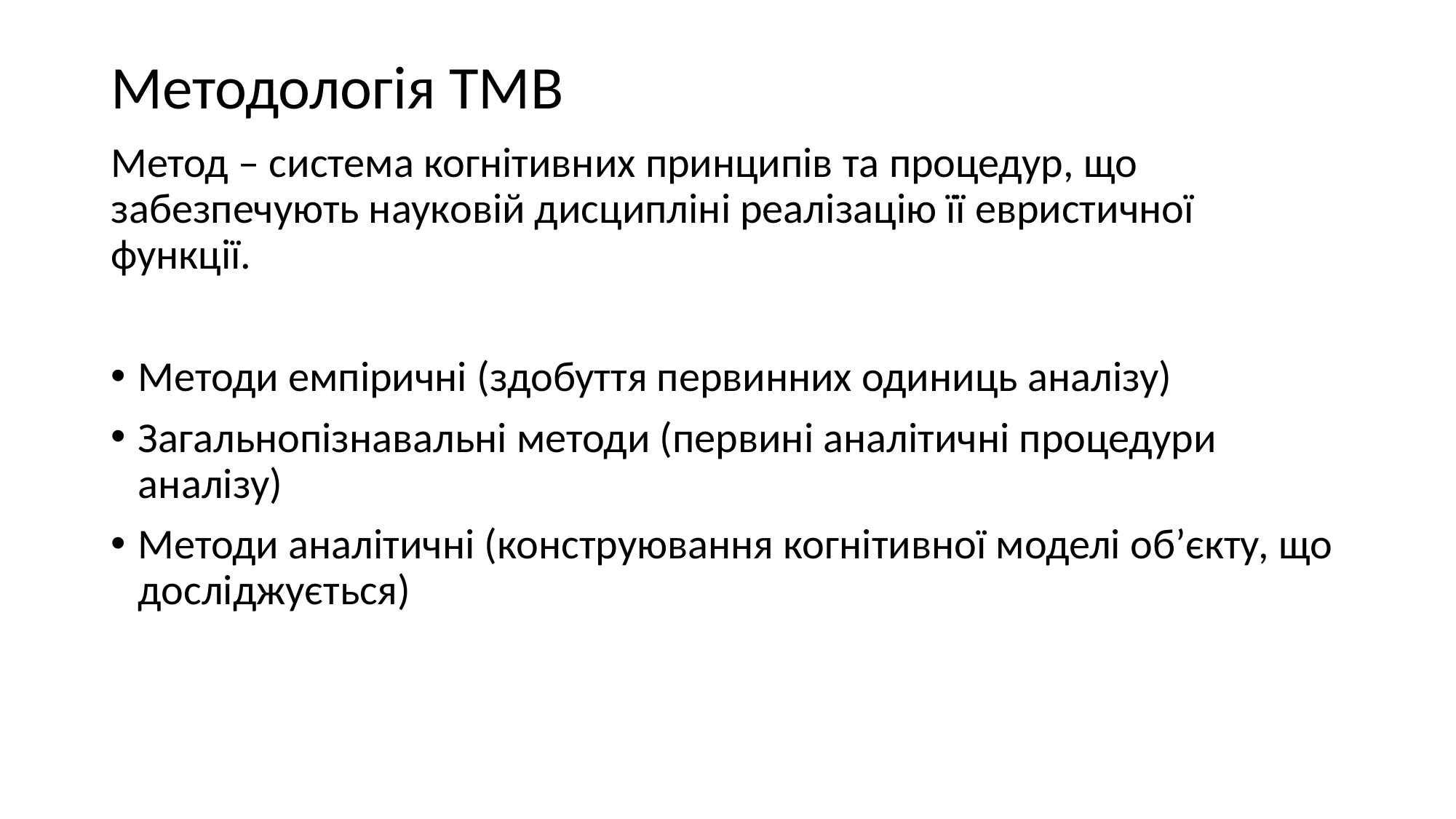

# Методологія ТМВ
Метод – система когнітивних принципів та процедур, що забезпечують науковій дисципліні реалізацію її евристичної функції.

Методи емпіричні (здобуття первинних одиниць аналізу)
Загальнопізнавальні методи (первині аналітичні процедури аналізу)
Методи аналітичні (конструювання когнітивної моделі об’єкту, що досліджується)